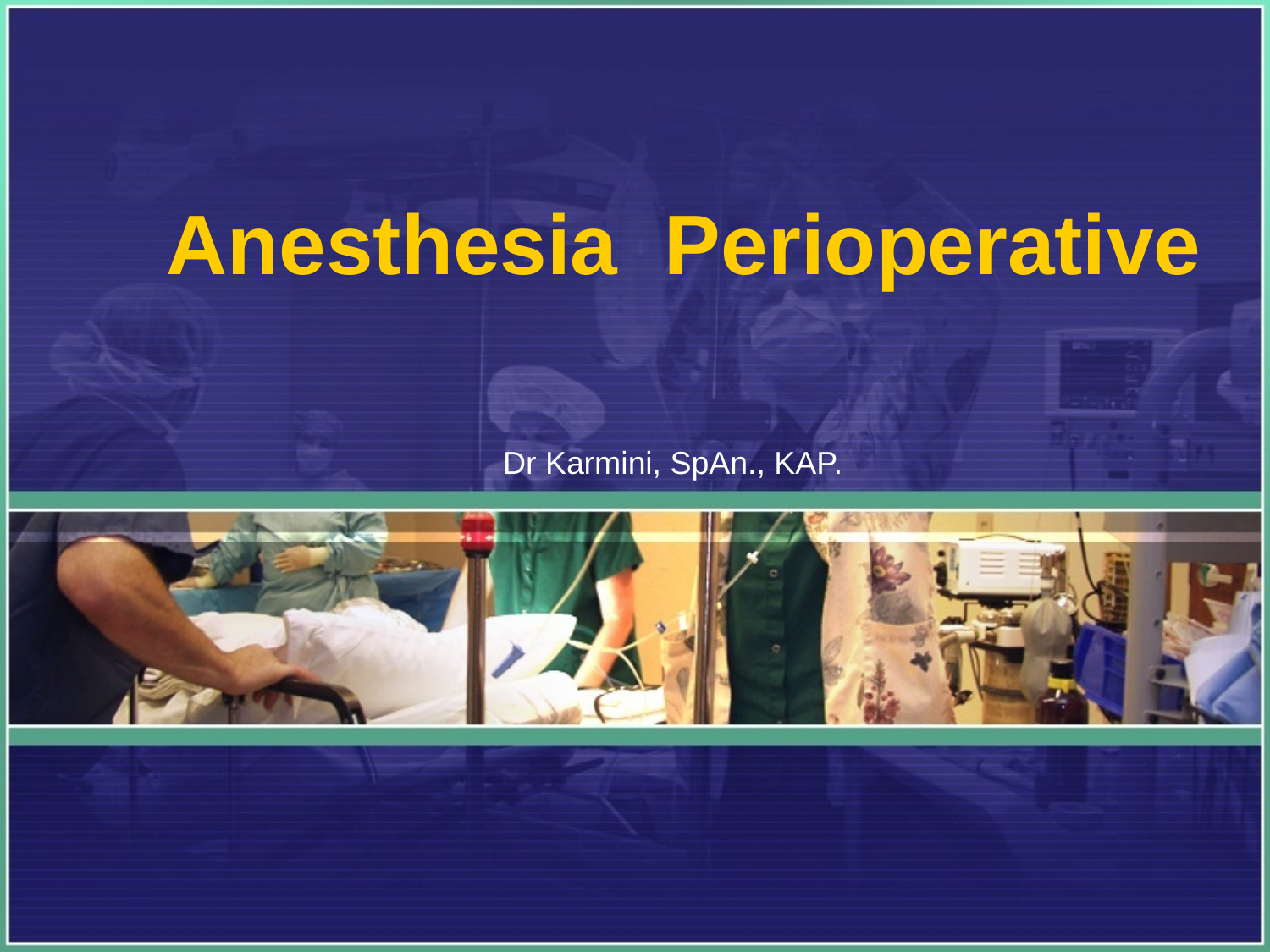

# Anesthesia  Perioperative
           Dr Karmini, SpAn., KAP.